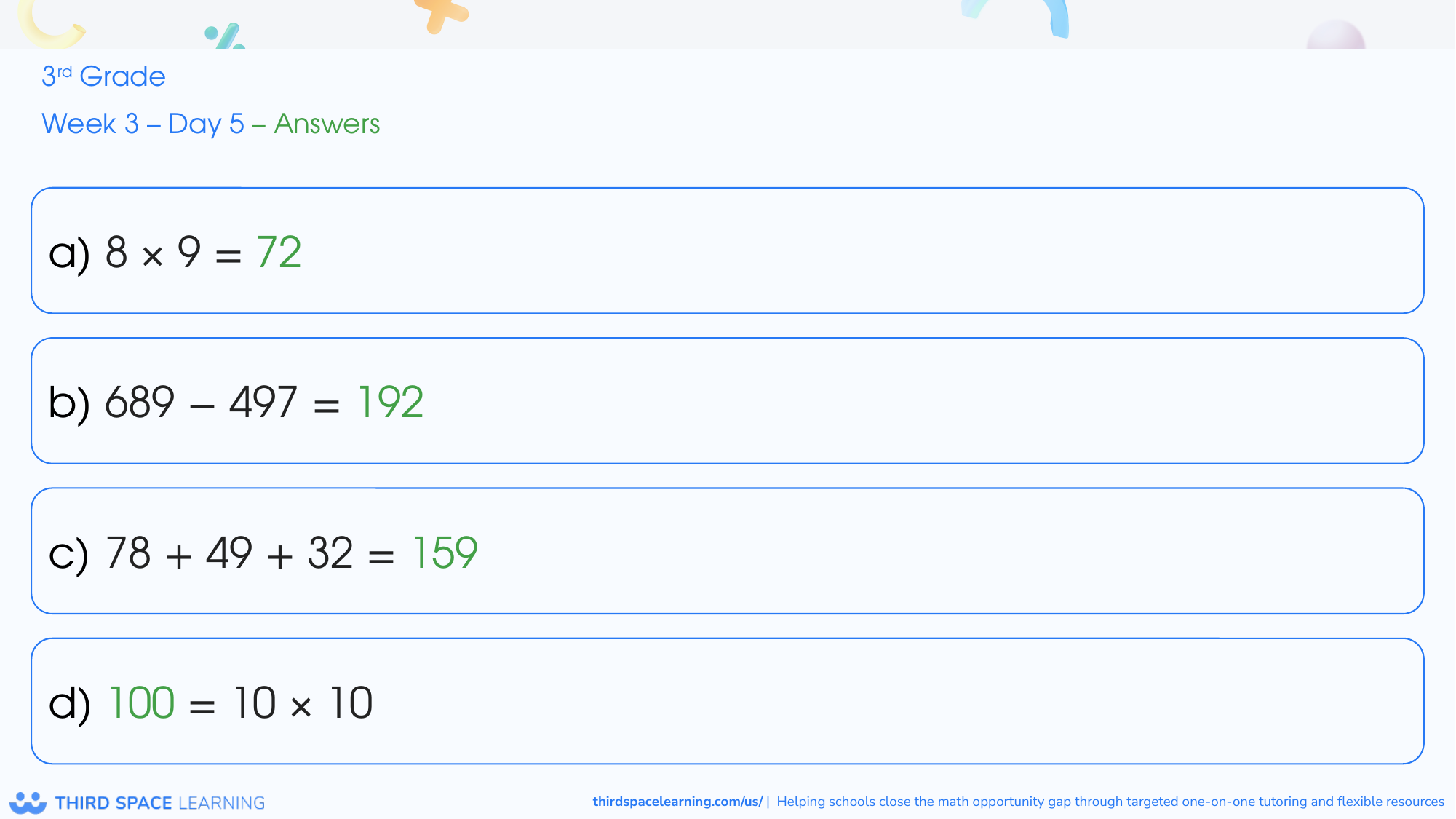

3rd Grade
Week 3 – Day 5 – Answers
8 × 9 = 72
689 − 497 = 192
78 + 49 + 32 = 159
100 = 10 × 10